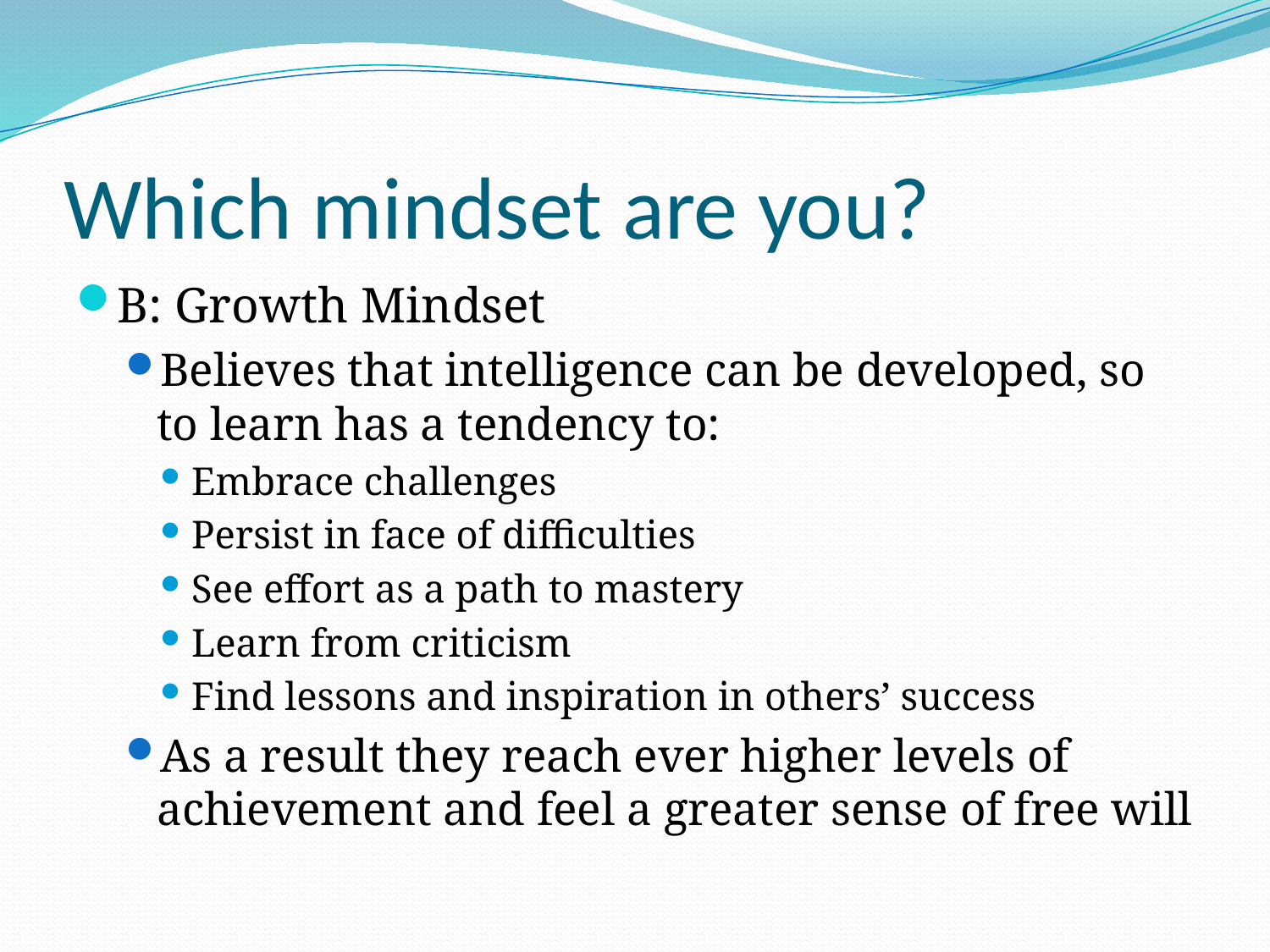

# Which mindset are you?
B: Growth Mindset
Believes that intelligence can be developed, so to learn has a tendency to:
Embrace challenges
Persist in face of difficulties
See effort as a path to mastery
Learn from criticism
Find lessons and inspiration in others’ success
As a result they reach ever higher levels of achievement and feel a greater sense of free will